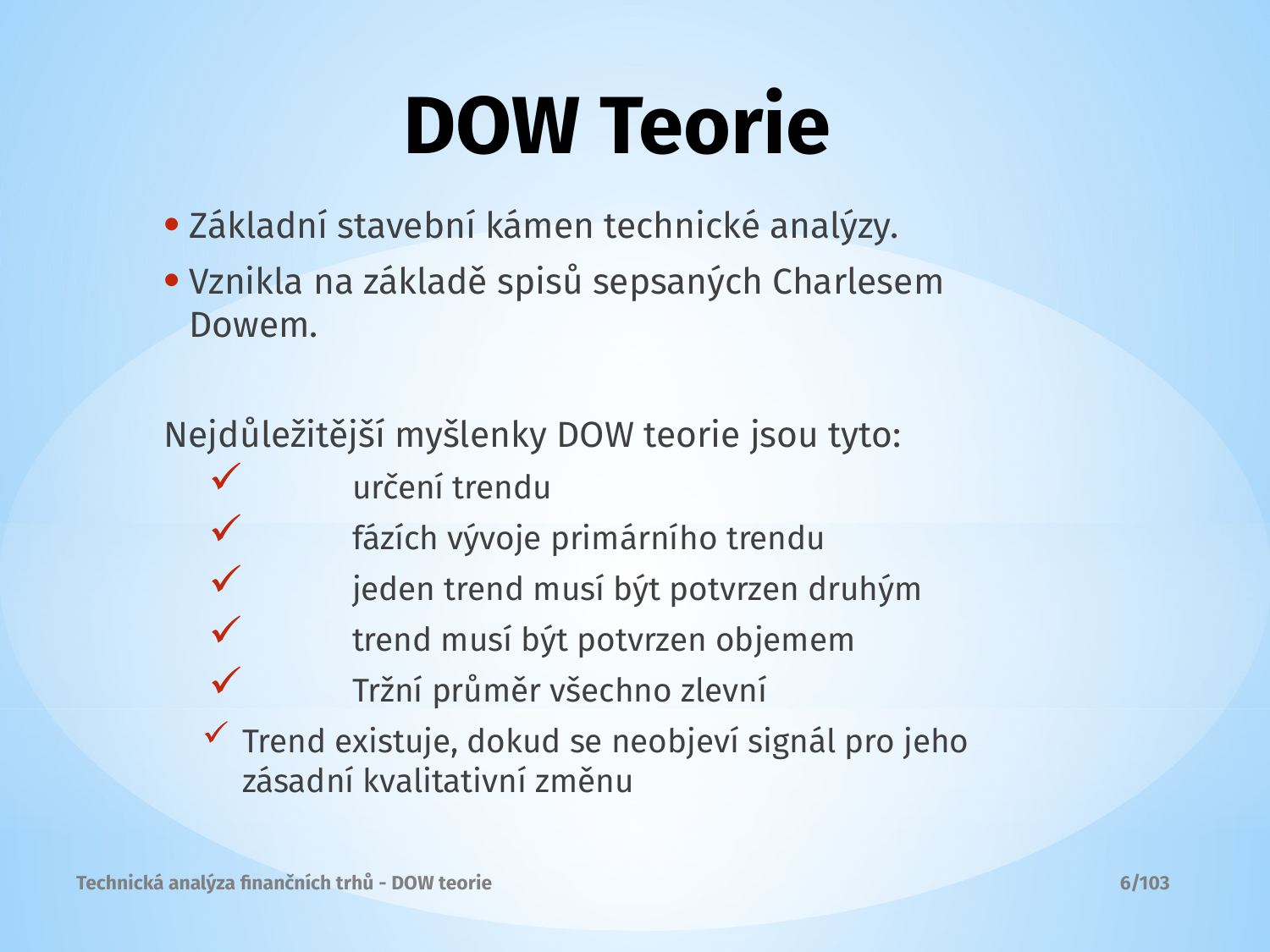

# DOW Teorie
Základní stavební kámen technické analýzy.
Vznikla na základě spisů sepsaných Charlesem Dowem.

Nejdůležitější myšlenky DOW teorie jsou tyto:
	určení trendu
	fázích vývoje primárního trendu
	jeden trend musí být potvrzen druhým
	trend musí být potvrzen objemem
	Tržní průměr všechno zlevní
	Trend existuje, dokud se neobjeví signál pro jeho 	zásadní kvalitativní změnu

Technická analýza finančních trhů - DOW teorie					      6/103